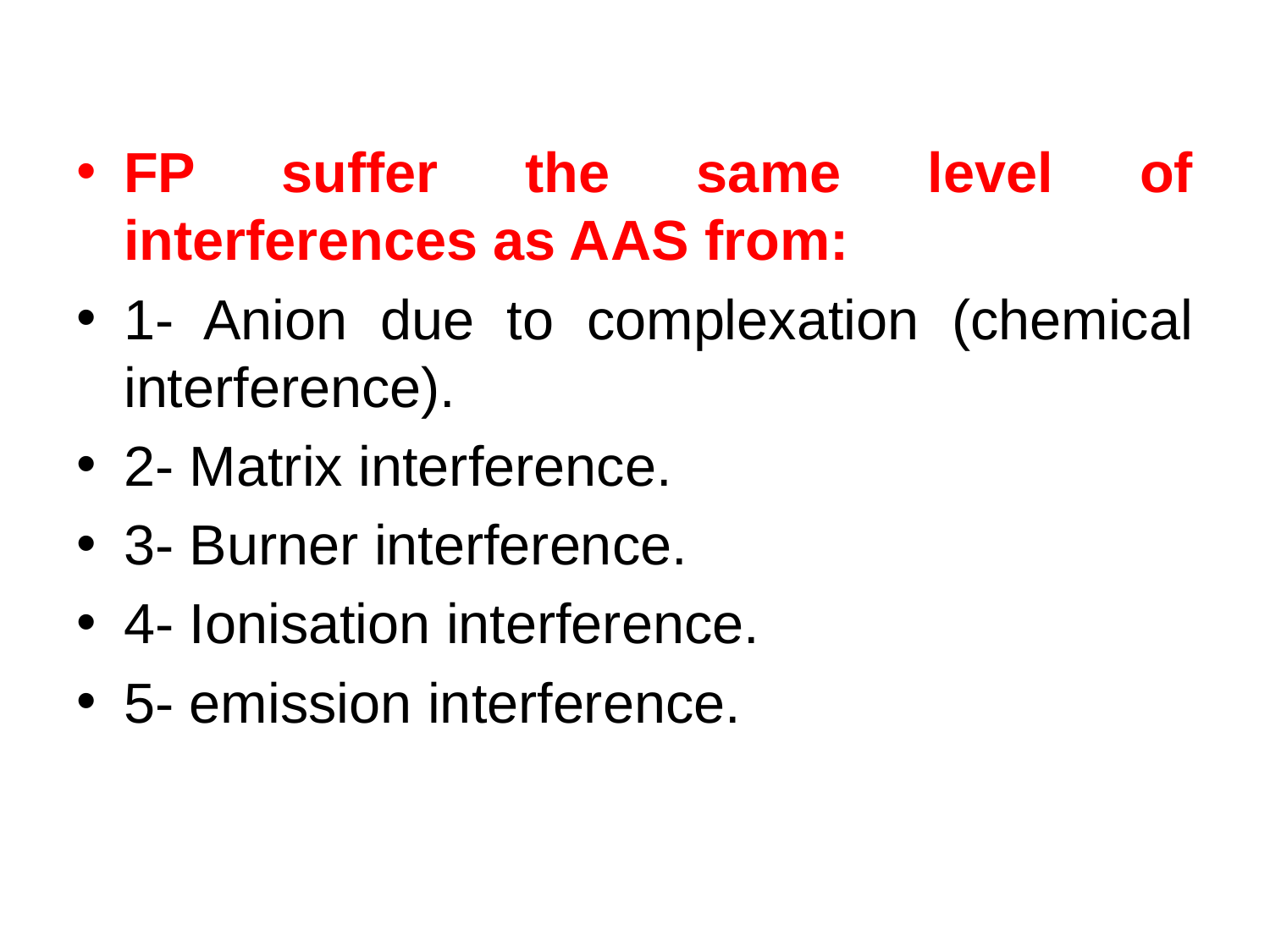

FP suffer the same level of interferences as AAS from:
1- Anion due to complexation (chemical interference).
2- Matrix interference.
3- Burner interference.
4- Ionisation interference.
5- emission interference.